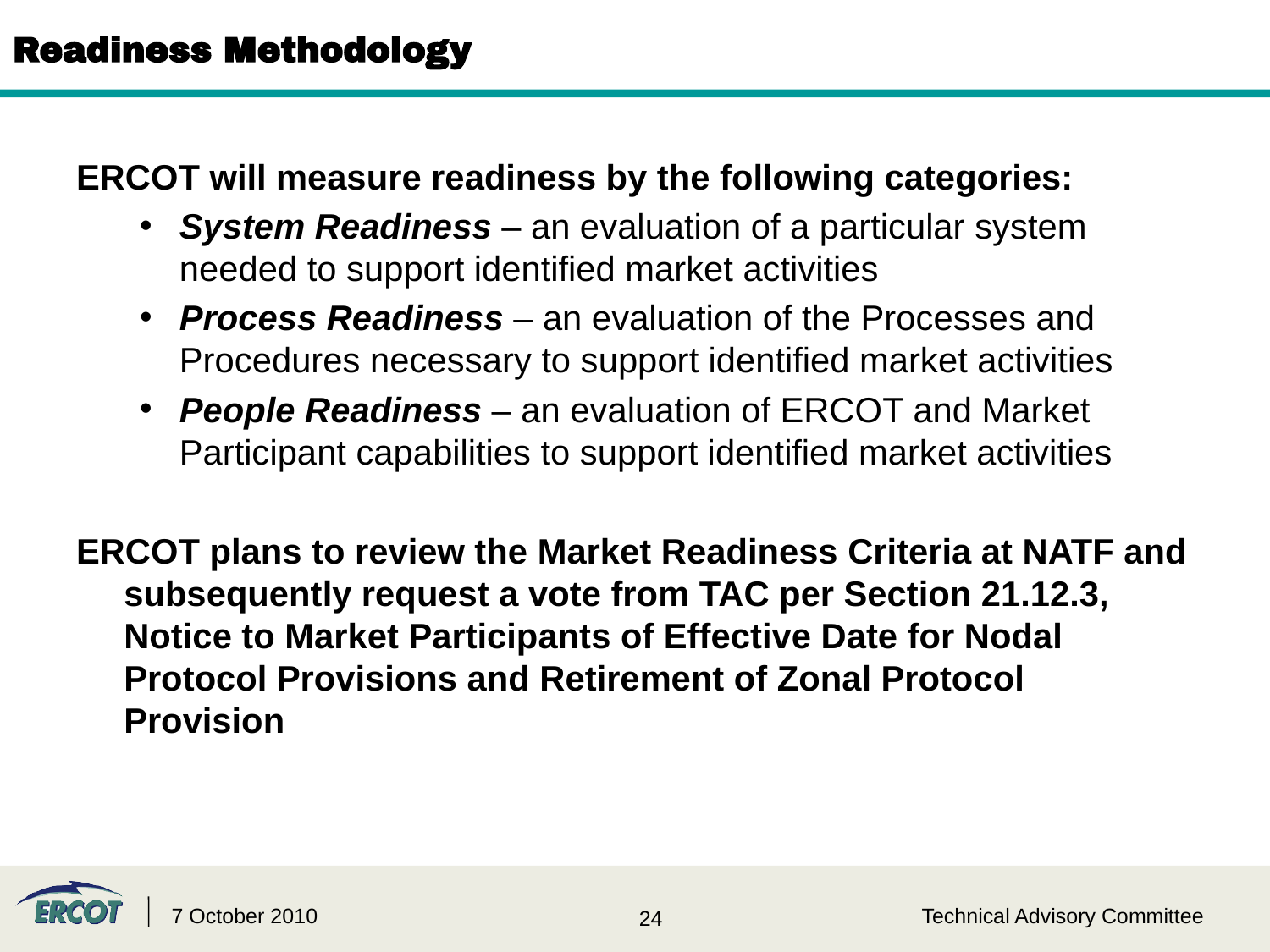

# Readiness Methodology
ERCOT will measure readiness by the following categories:
System Readiness – an evaluation of a particular system needed to support identified market activities
Process Readiness – an evaluation of the Processes and Procedures necessary to support identified market activities
People Readiness – an evaluation of ERCOT and Market Participant capabilities to support identified market activities

ERCOT plans to review the Market Readiness Criteria at NATF and subsequently request a vote from TAC per Section 21.12.3, Notice to Market Participants of Effective Date for Nodal Protocol Provisions and Retirement of Zonal Protocol Provision
7 October 2010
Technical Advisory Committee